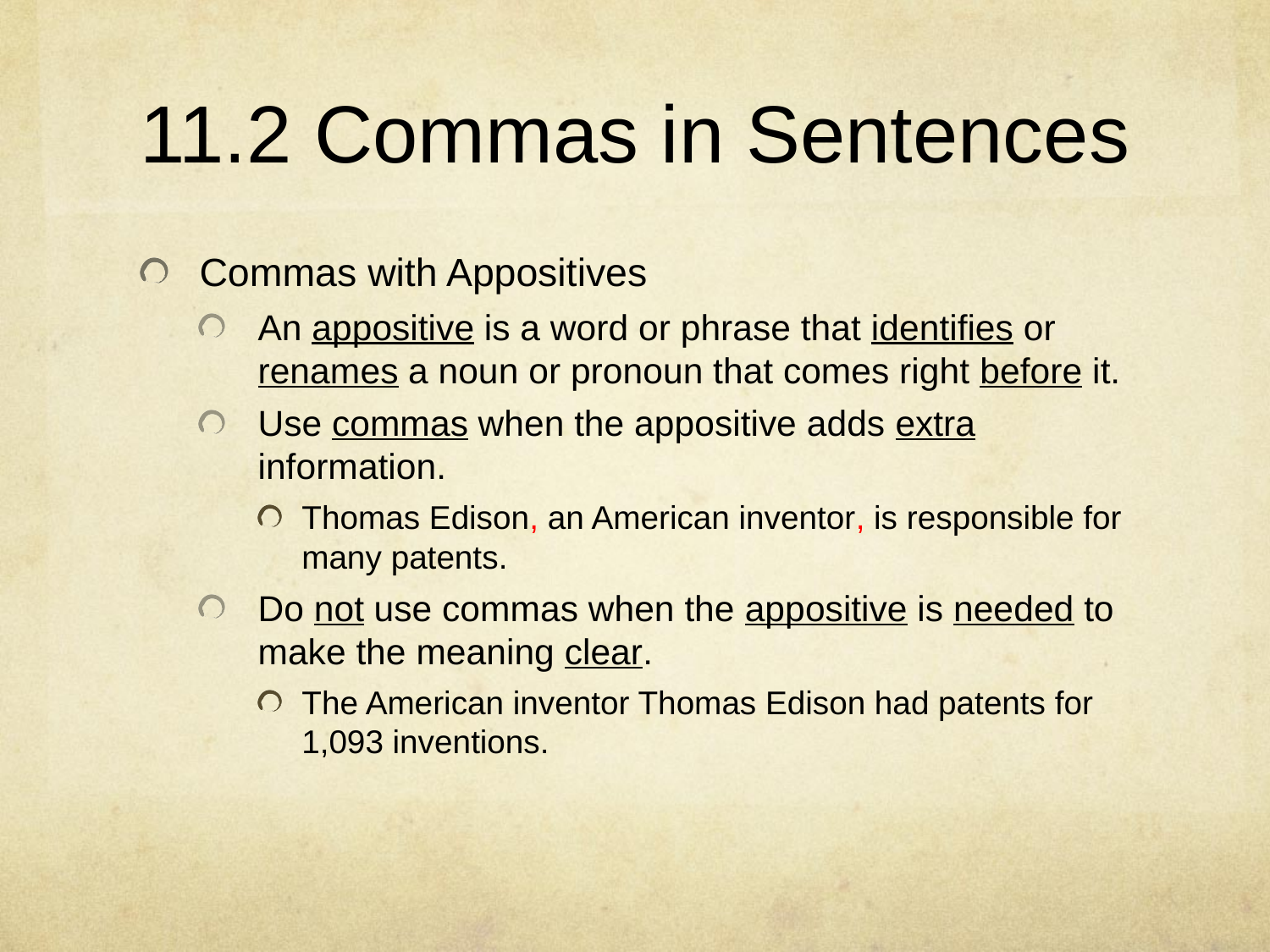

# 11.2 Commas in Sentences
Commas with Appositives
An appositive is a word or phrase that identifies or renames a noun or pronoun that comes right before it.
Use commas when the appositive adds extra information.
Thomas Edison, an American inventor, is responsible for many patents.
Do not use commas when the appositive is needed to make the meaning clear.
The American inventor Thomas Edison had patents for 1,093 inventions.